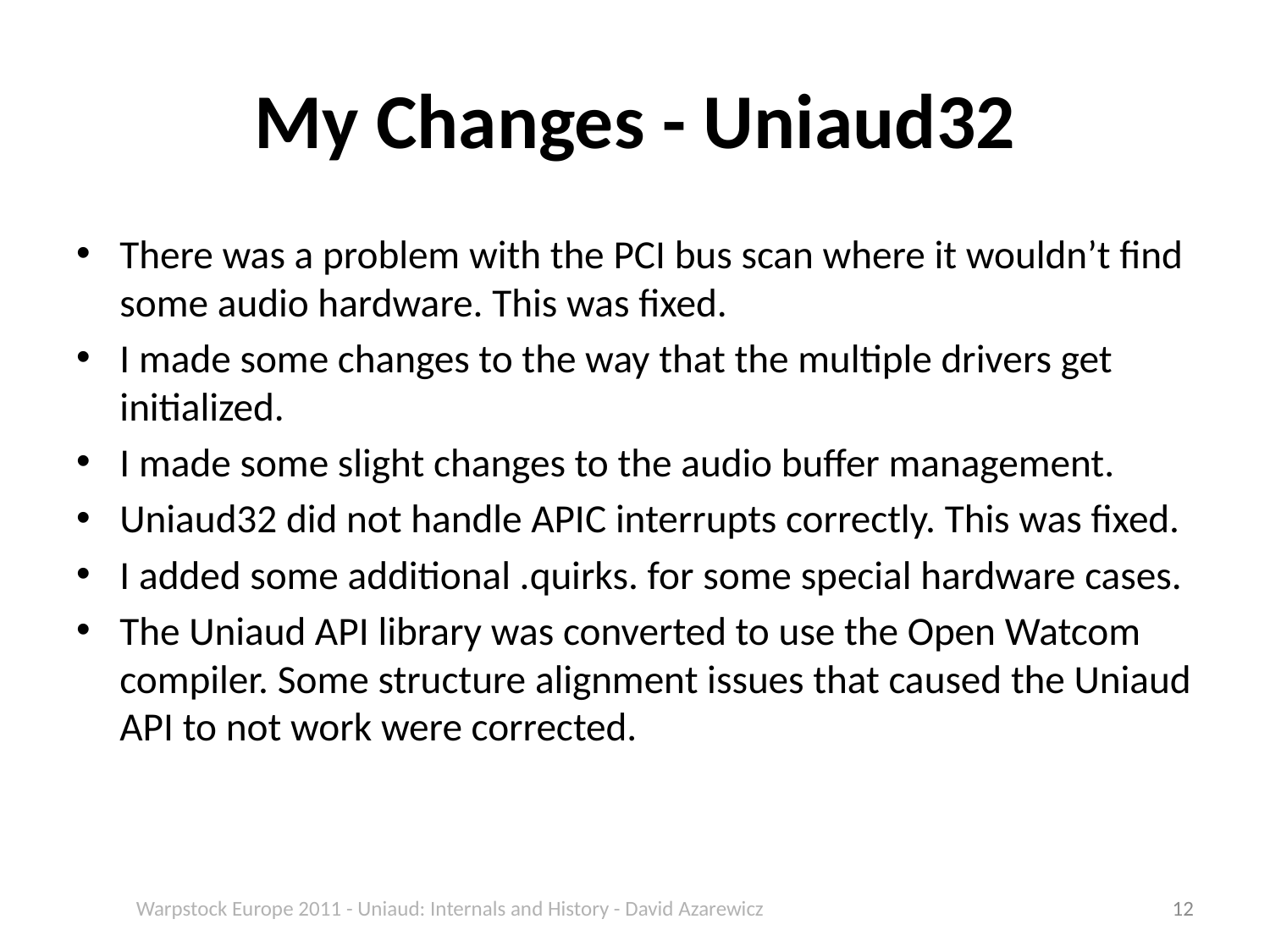

# My Changes - Uniaud32
There was a problem with the PCI bus scan where it wouldn’t find some audio hardware. This was fixed.
I made some changes to the way that the multiple drivers get initialized.
I made some slight changes to the audio buffer management.
Uniaud32 did not handle APIC interrupts correctly. This was fixed.
I added some additional .quirks. for some special hardware cases.
The Uniaud API library was converted to use the Open Watcom compiler. Some structure alignment issues that caused the Uniaud API to not work were corrected.
Warpstock Europe 2011 - Uniaud: Internals and History - David Azarewicz
12